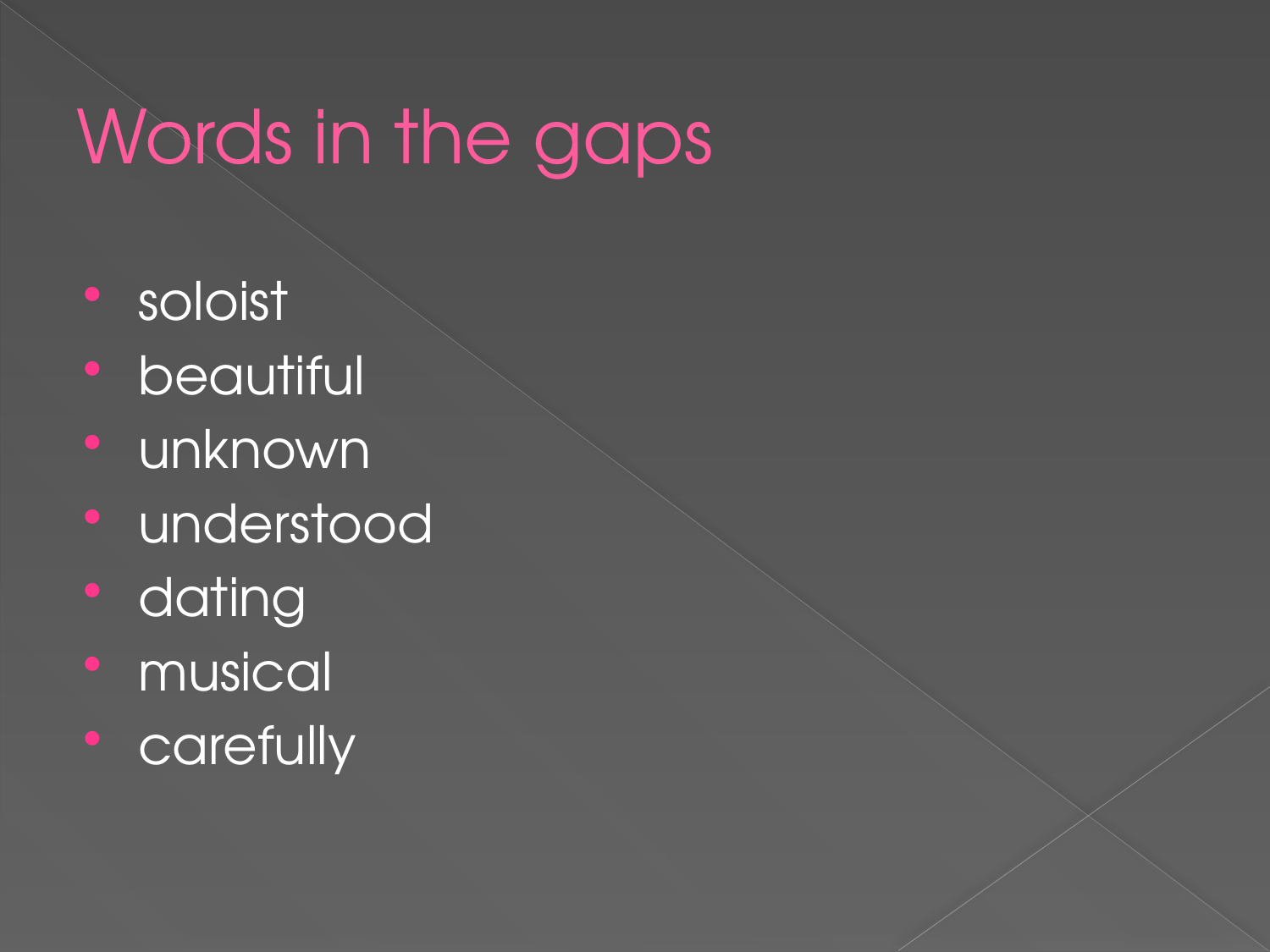

# Words in the gaps
soloist
beautiful
unknown
understood
dating
musical
carefully